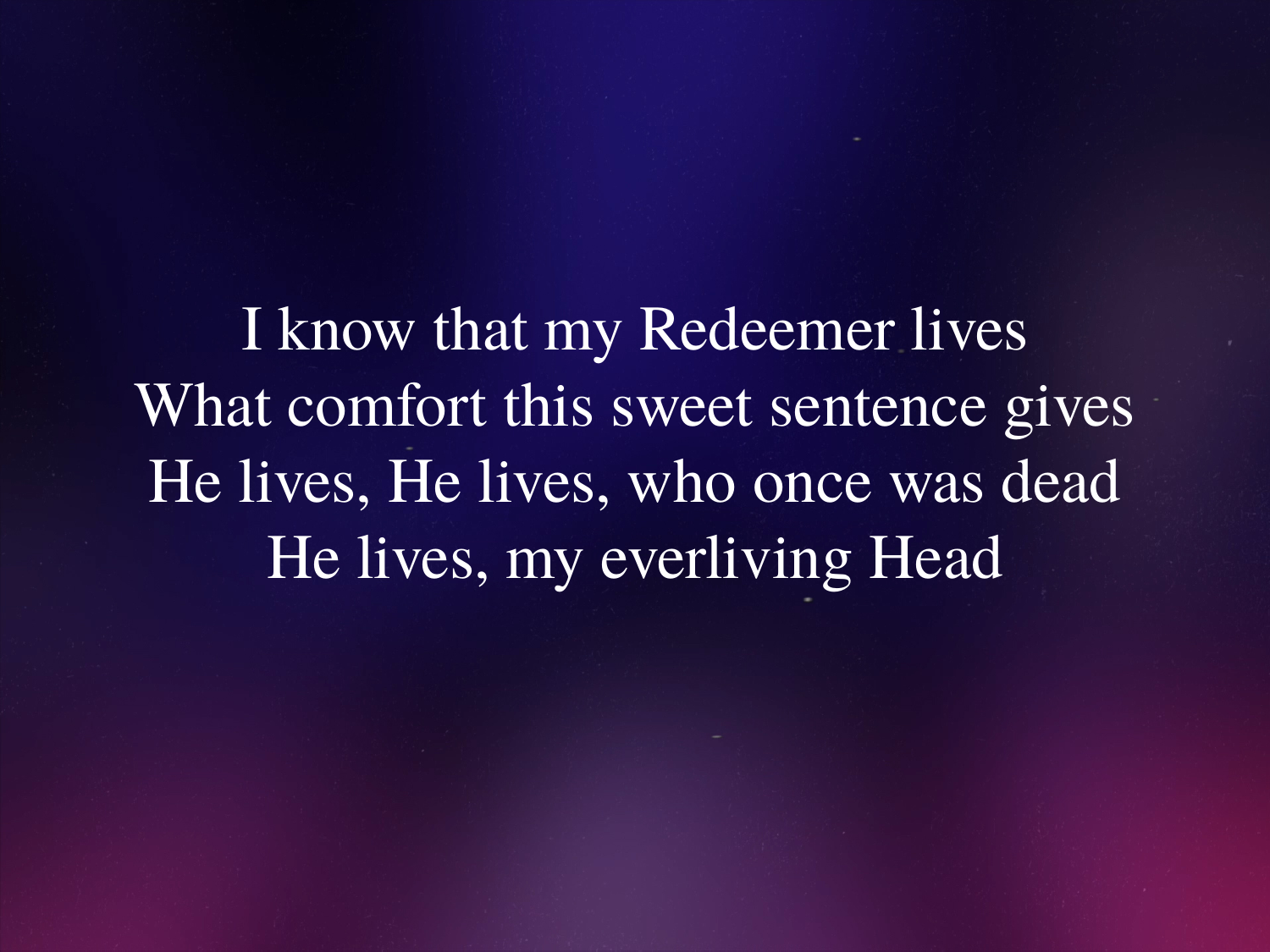

# I know that my Redeemer lives What comfort this sweet sentence gives He lives, He lives, who once was dead He lives, my everliving Head